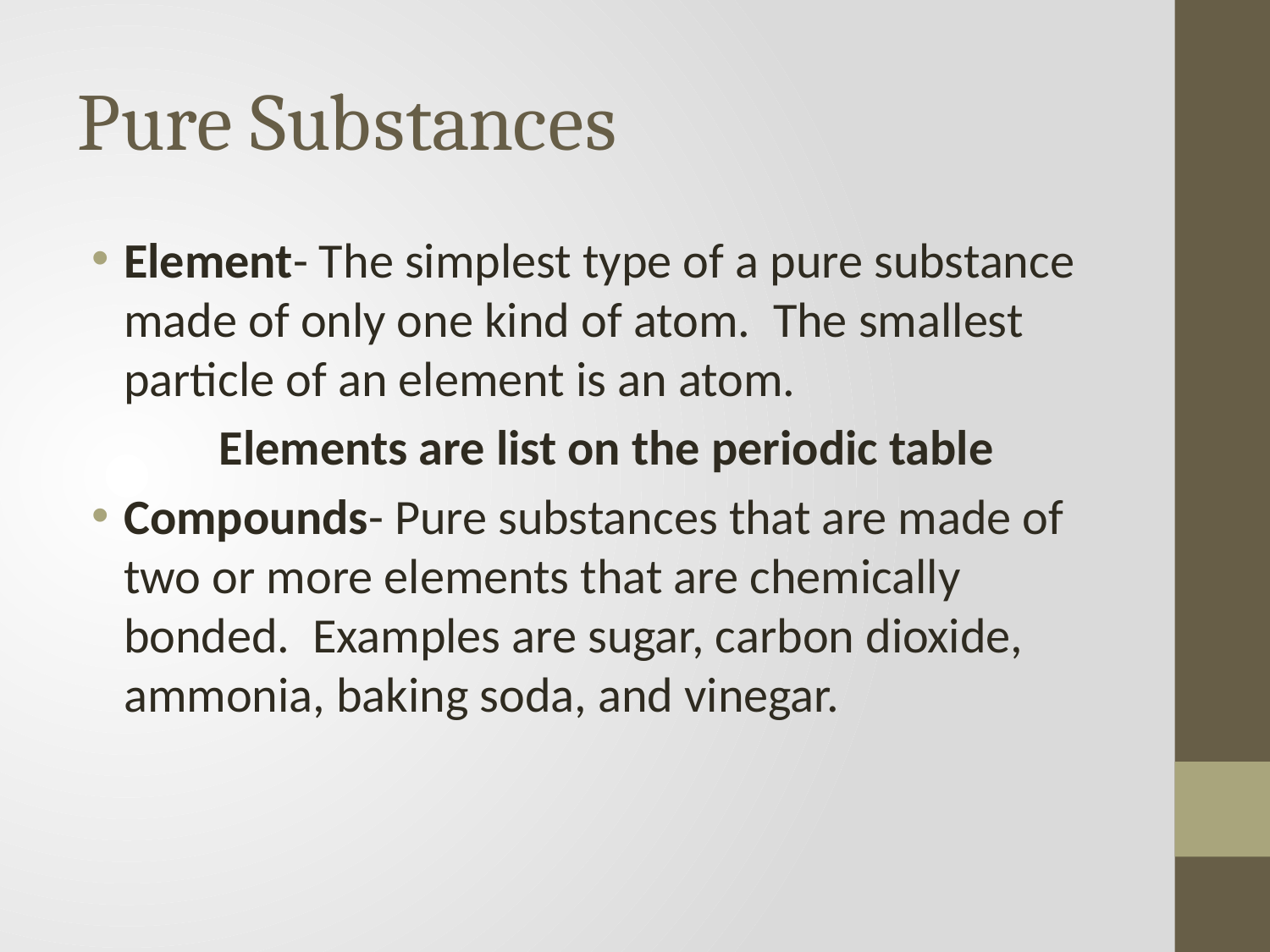

# Pure Substances
Element- The simplest type of a pure substance made of only one kind of atom.  The smallest particle of an element is an atom.
	Elements are list on the periodic table
Compounds- Pure substances that are made of two or more elements that are chemically bonded.  Examples are sugar, carbon dioxide, ammonia, baking soda, and vinegar.